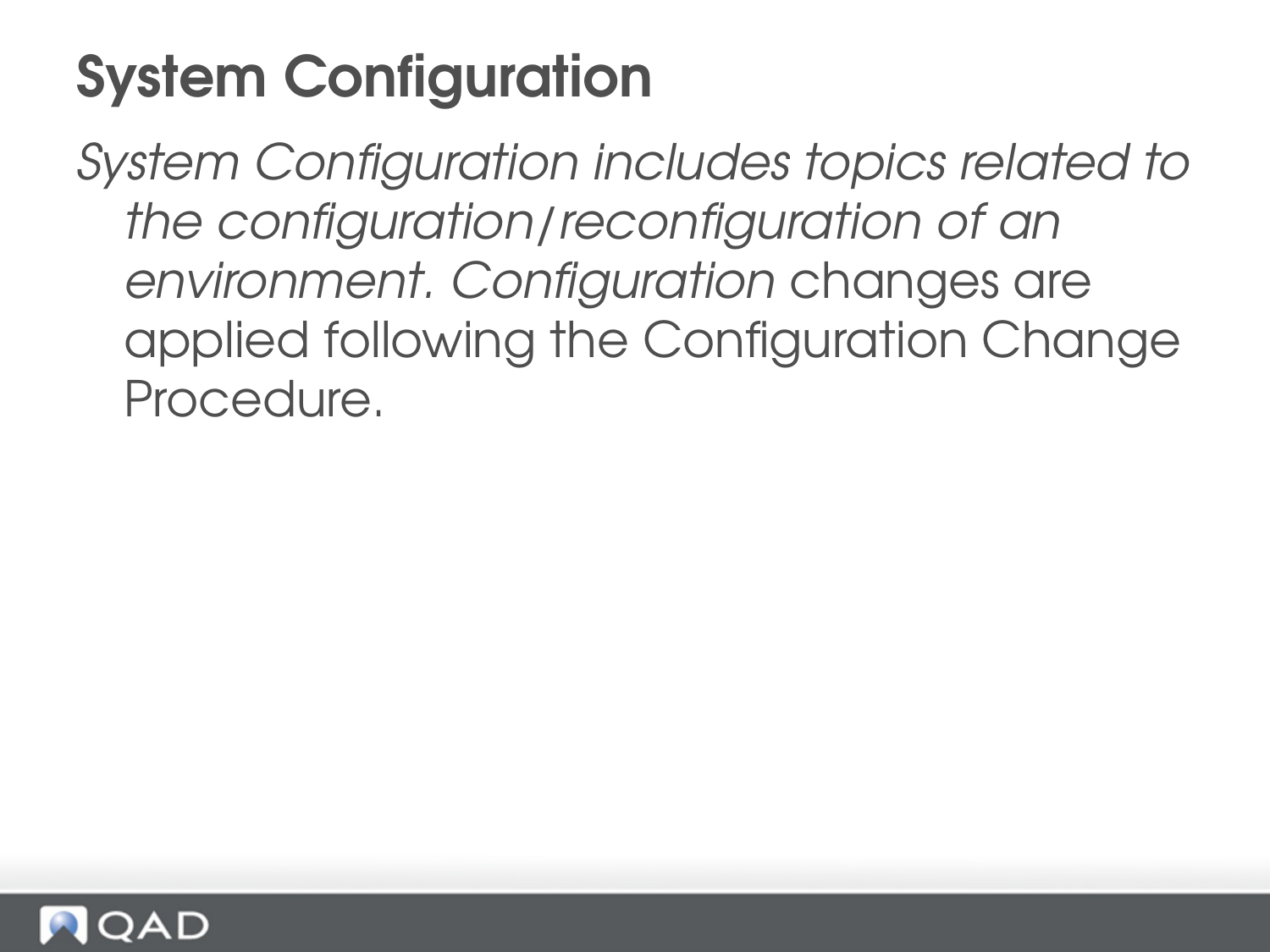

# System Configuration
System Configuration includes topics related to the configuration/reconfiguration of an environment. Configuration changes are applied following the Configuration Change Procedure.